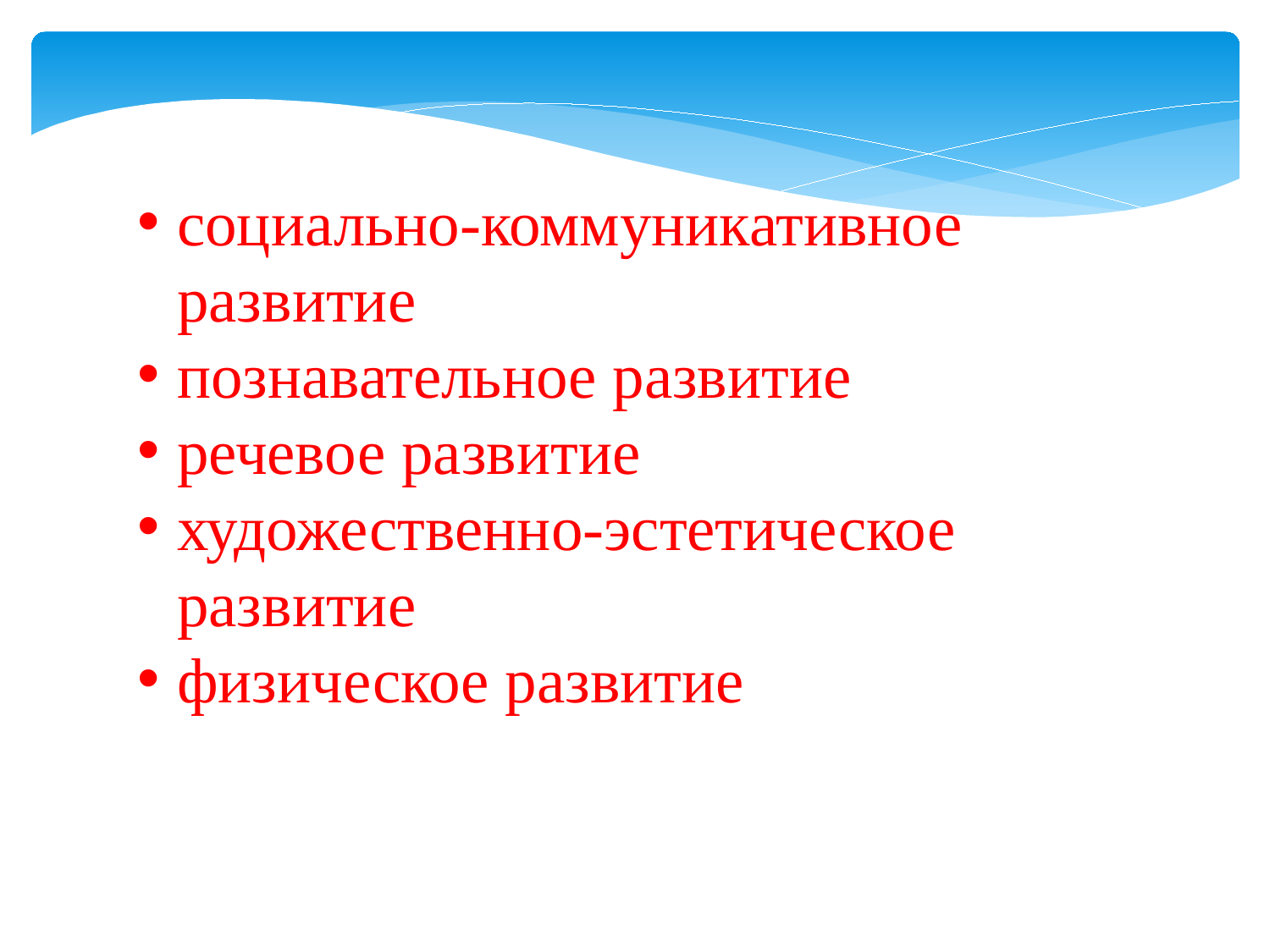

социально-коммуникативное развитие
познавательное развитие
речевое развитие
художественно-эстетическое развитие
физическое развитие